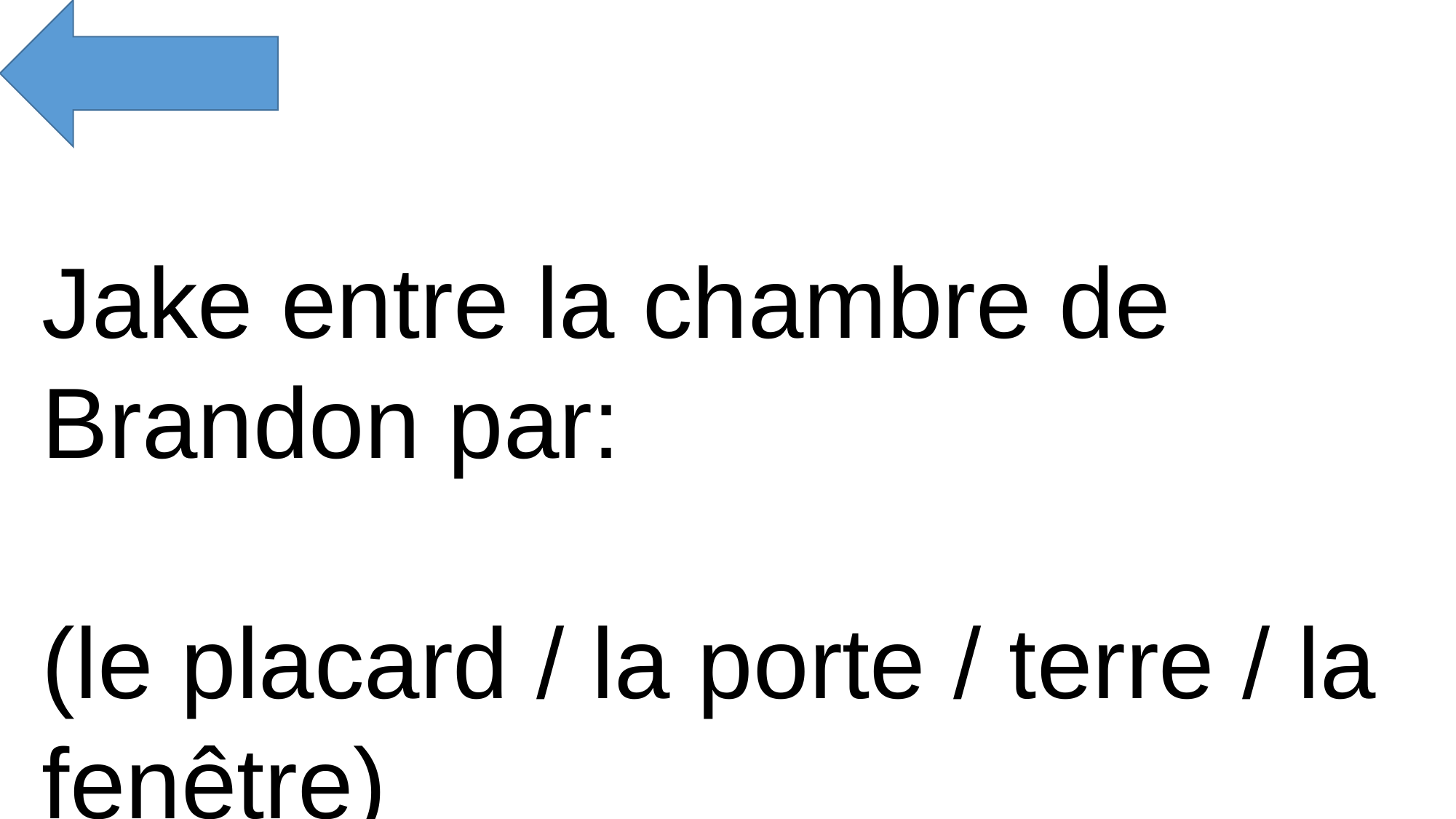

Jake entre la chambre de Brandon par:

(le placard / la porte / terre / la fenêtre)